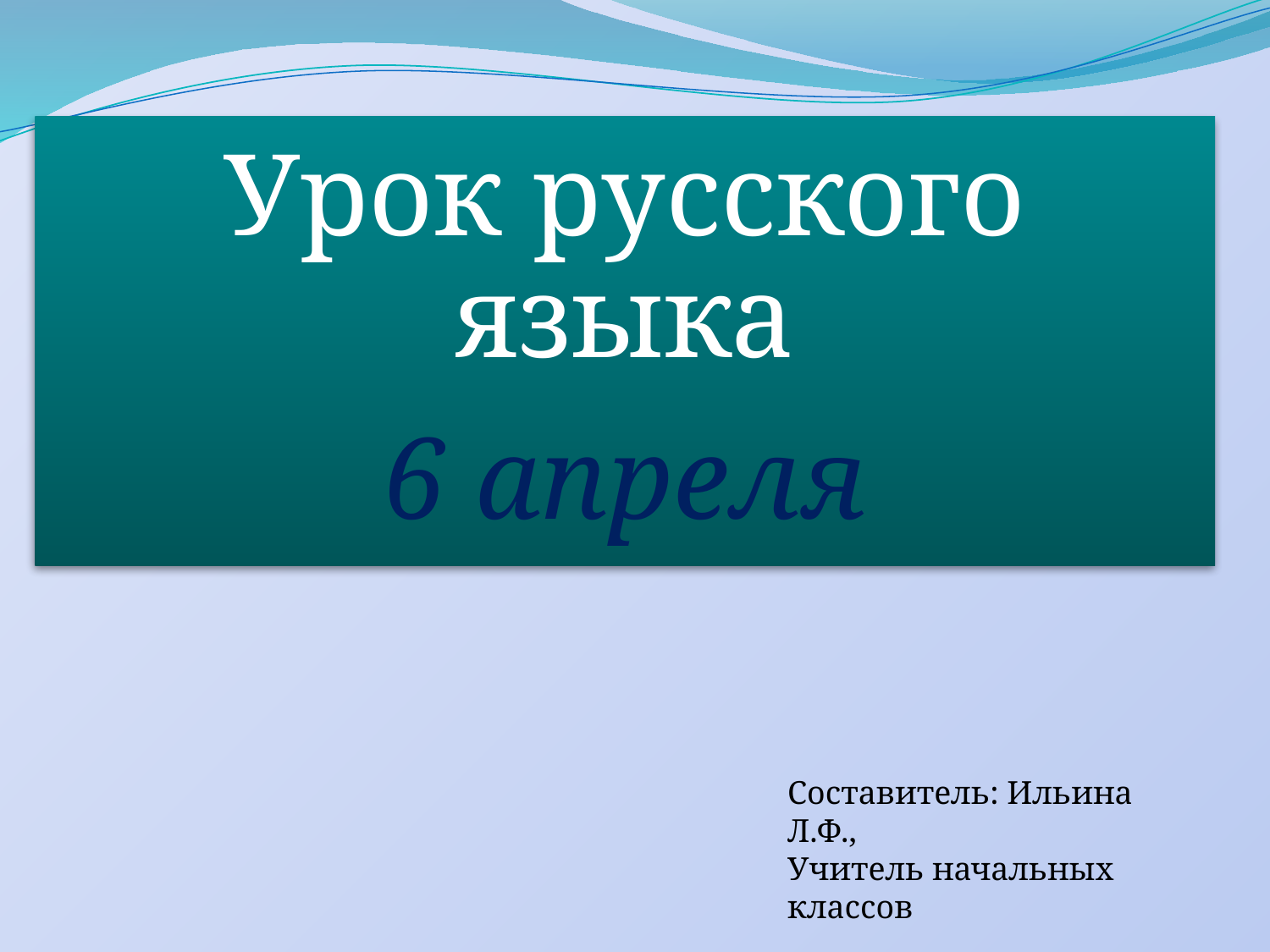

Урок русского языка
6 апреля
#

Составитель: Ильина Л.Ф.,
Учитель начальных классов